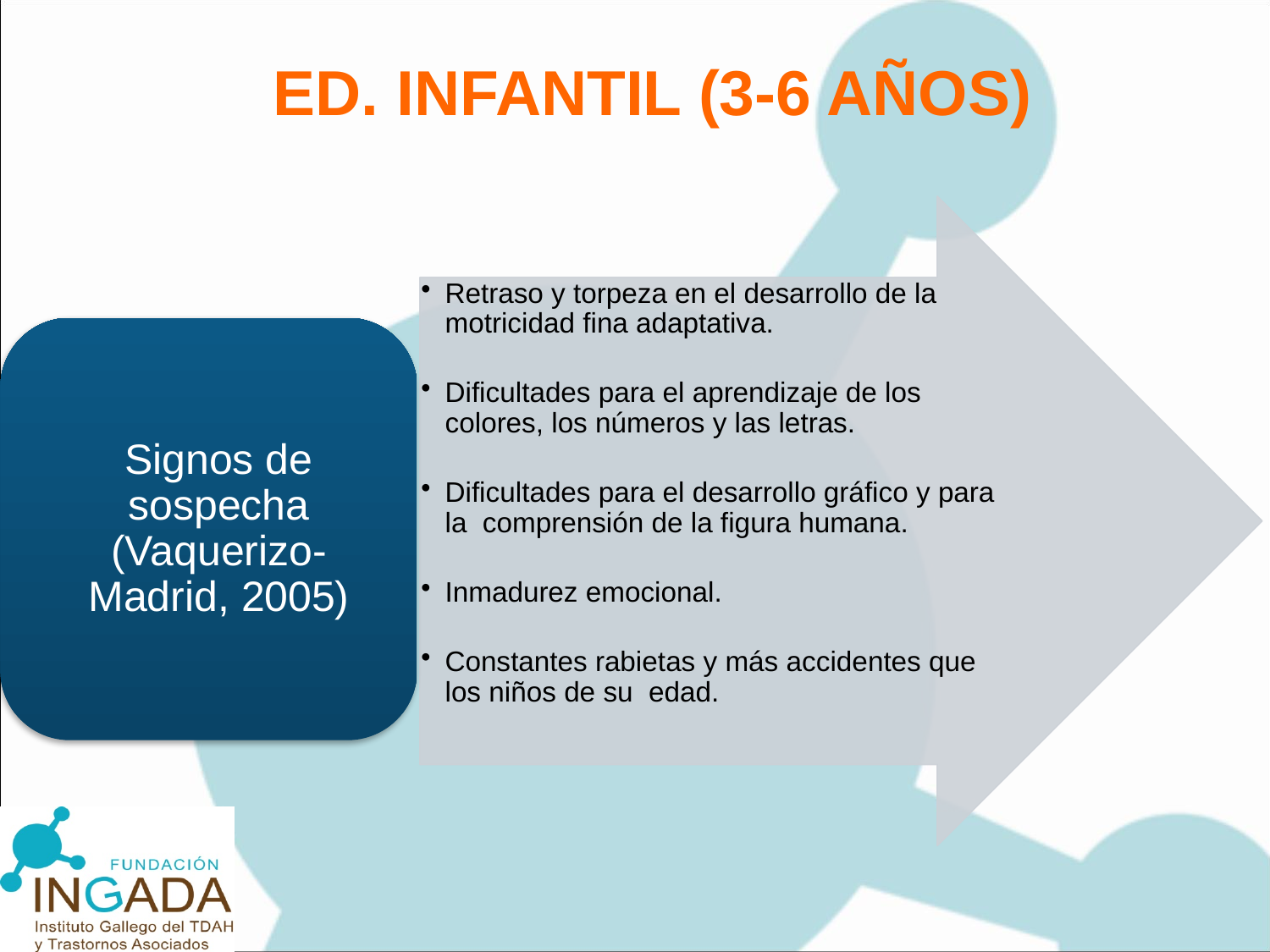

ED. INFANTIL (3-6 AÑOS)
Retraso y torpeza en el desarrollo de la motricidad fina adaptativa.

Dificultades para el aprendizaje de los colores, los números y las letras.

Dificultades para el desarrollo gráfico y para la  comprensión de la figura humana.

Inmadurez emocional.

Constantes rabietas y más accidentes que los niños de su  edad.
Signos de sospecha (Vaquerizo-Madrid, 2005)